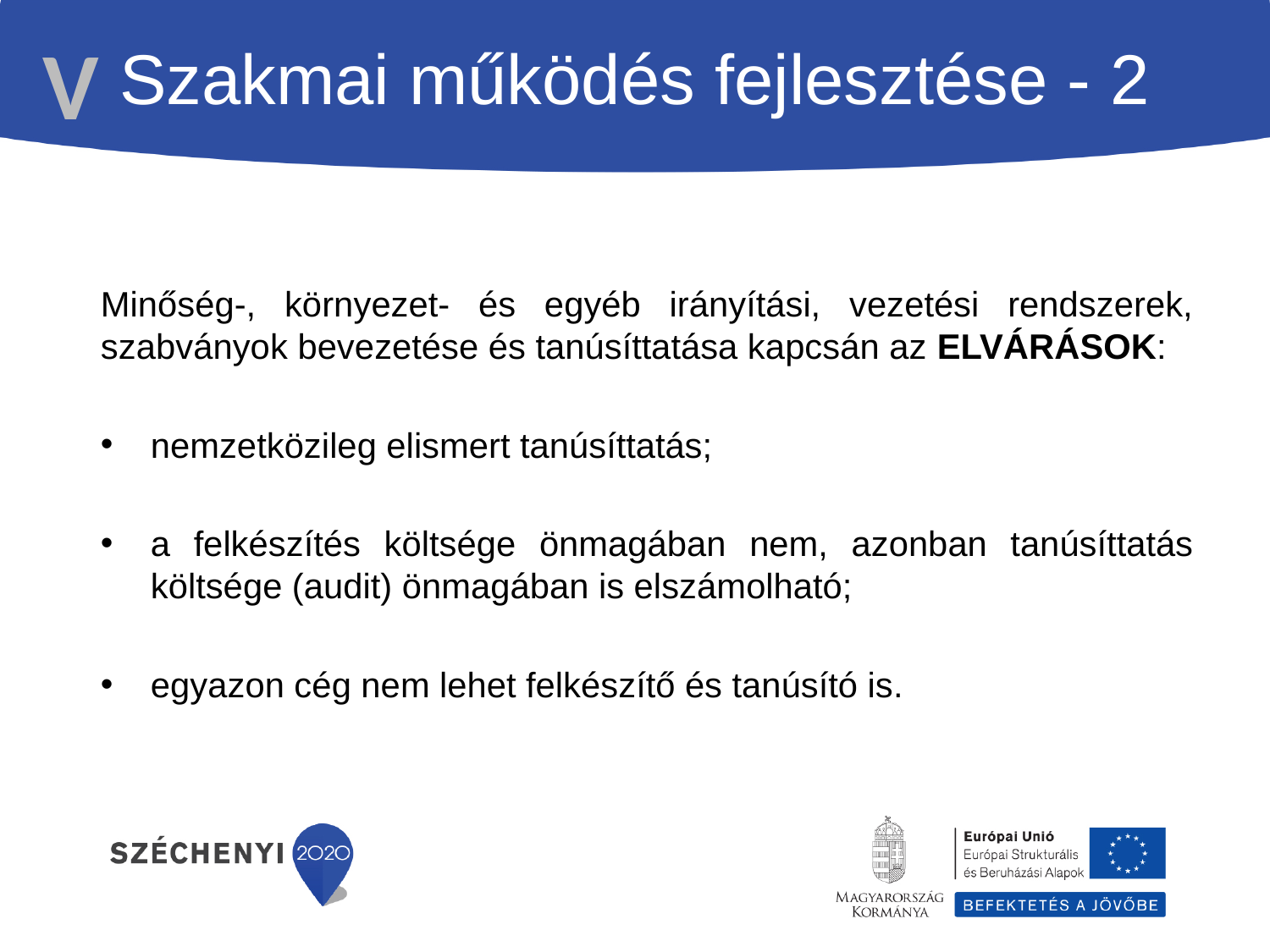

V
Szakmai működés fejlesztése - 2

Minőség-, környezet- és egyéb irányítási, vezetési rendszerek, szabványok bevezetése és tanúsíttatása kapcsán az ELVÁRÁSOK:

nemzetközileg elismert tanúsíttatás;

a felkészítés költsége önmagában nem, azonban tanúsíttatás költsége (audit) önmagában is elszámolható;

egyazon cég nem lehet felkészítő és tanúsító is.